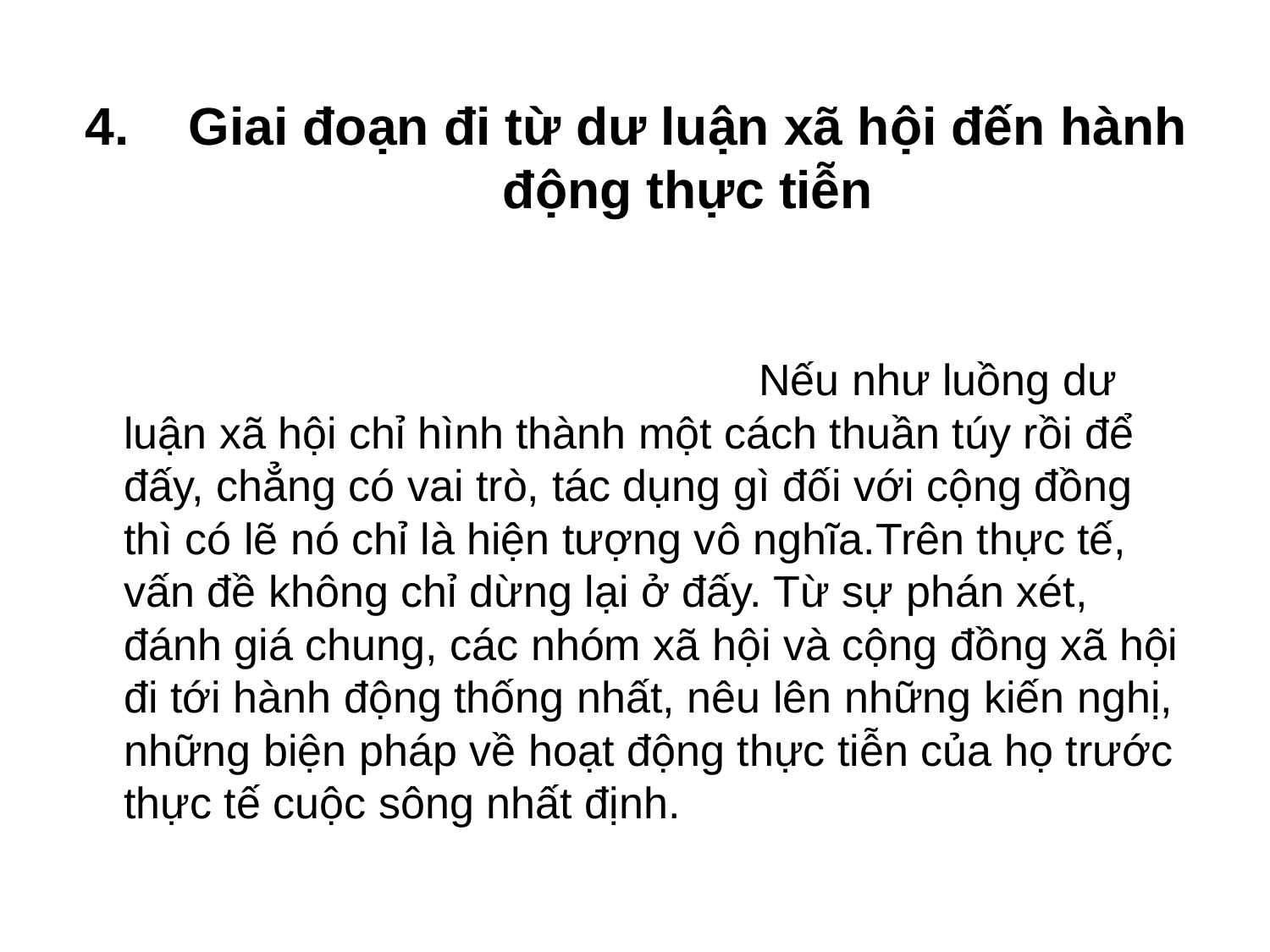

# Giai đoạn đi từ dư luận xã hội đến hành động thực tiễn

						Nếu như luồng dư luận xã hội chỉ hình thành một cách thuần túy rồi để đấy, chẳng có vai trò, tác dụng gì đối với cộng đồng thì có lẽ nó chỉ là hiện tượng vô nghĩa.Trên thực tế, vấn đề không chỉ dừng lại ở đấy. Từ sự phán xét, đánh giá chung, các nhóm xã hội và cộng đồng xã hội đi tới hành động thống nhất, nêu lên những kiến nghị, những biện pháp về hoạt động thực tiễn của họ trước thực tế cuộc sông nhất định.